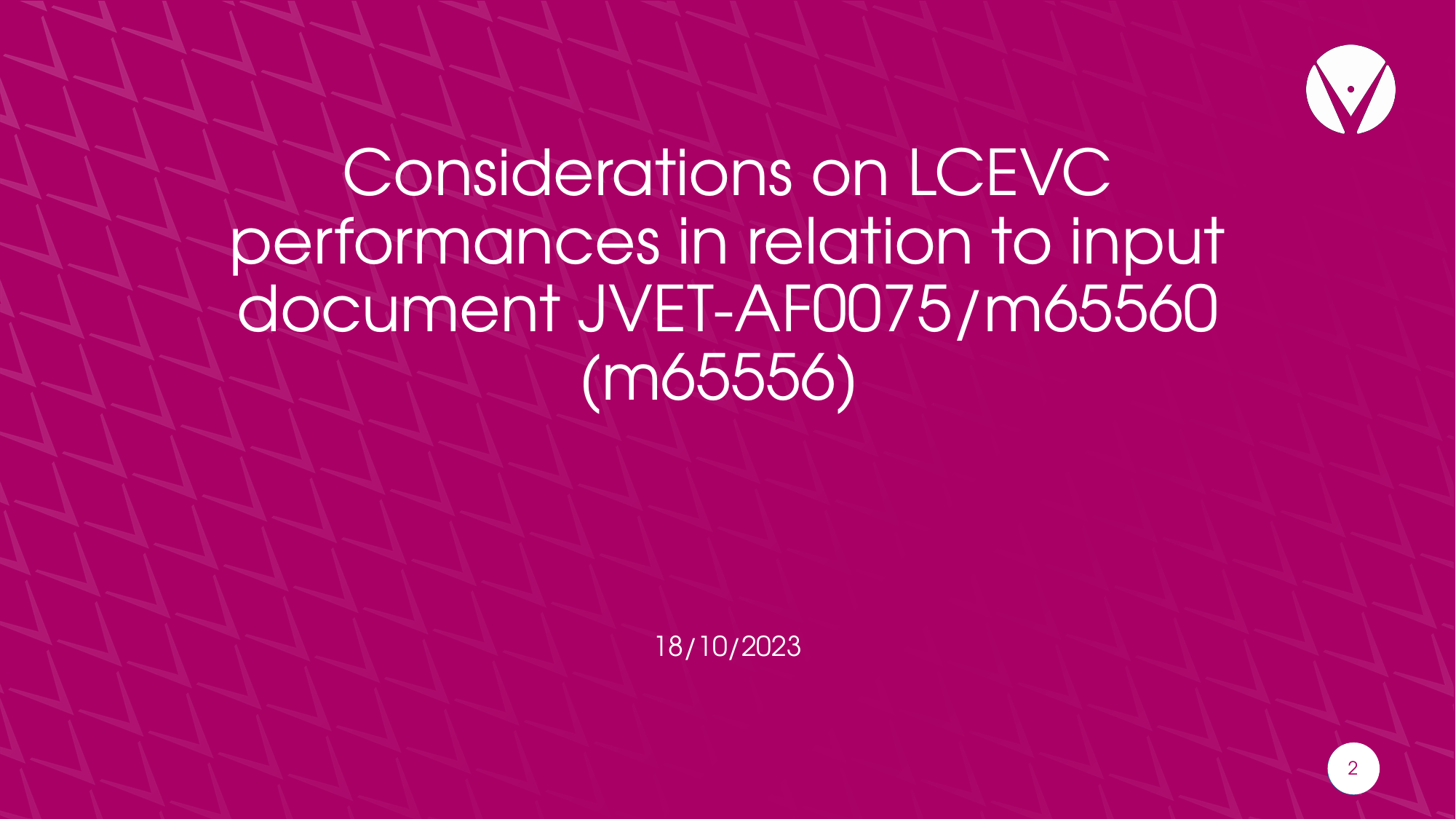

# Considerations on LCEVC performances in relation to input document JVET-AF0075/m65560 (m65556)
18/10/2023
2